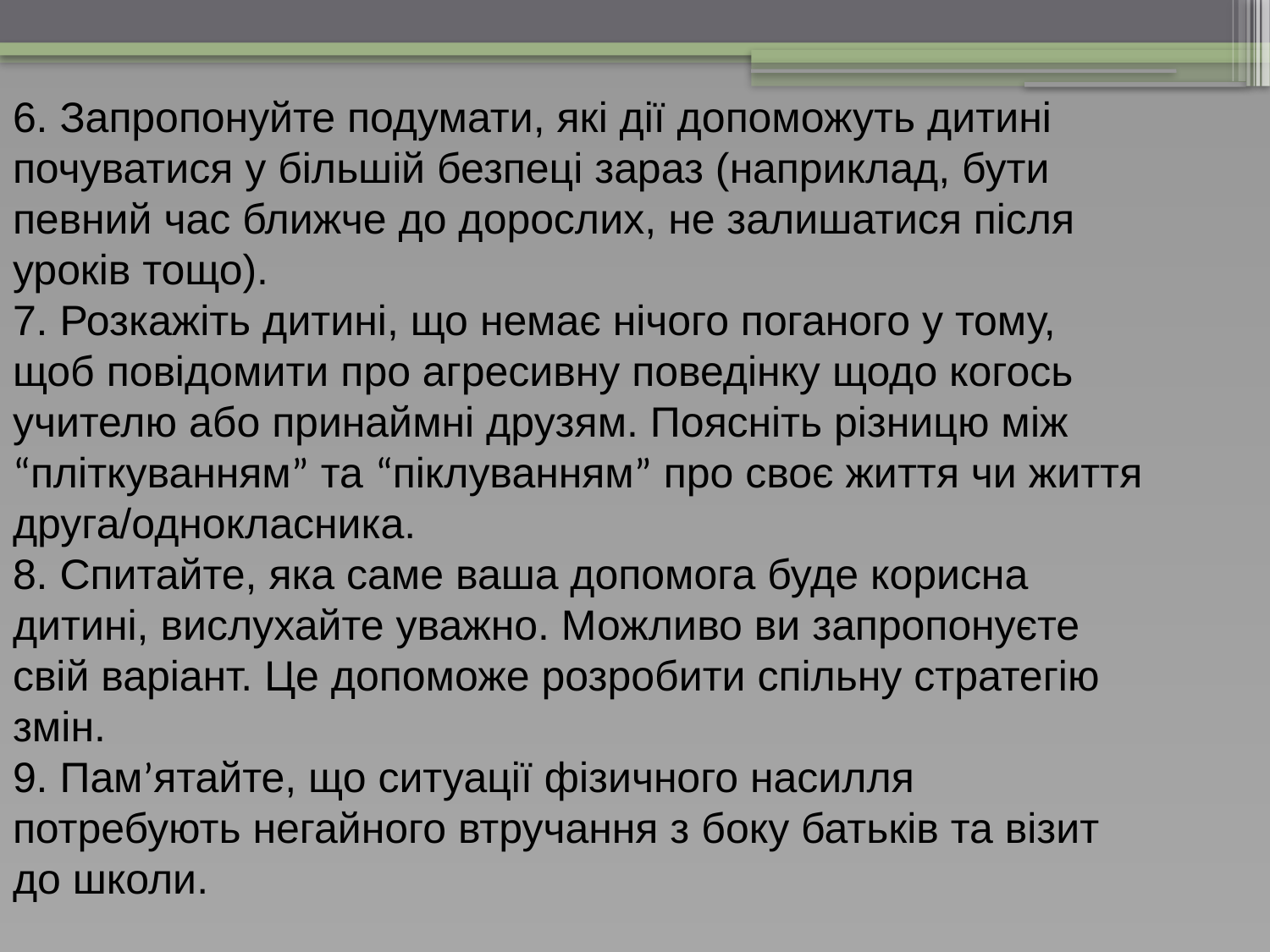

6. Запропонуйте подумати, які дії допоможуть дитині почуватися у більшій безпеці зараз (наприклад, бути певний час ближче до дорослих, не залишатися після уроків тощо).
7. Розкажіть дитині, що немає нічого поганого у тому, щоб повідомити про агресивну поведінку щодо когось учителю або принаймні друзям. Поясніть різницю між “пліткуванням” та “піклуванням” про своє життя чи життя друга/однокласника.
8. Спитайте, яка саме ваша допомога буде корисна дитині, вислухайте уважно. Можливо ви запропонуєте свій варіант. Це допоможе розробити спільну стратегію змін.
9. Пам’ятайте, що ситуації фізичного насилля потребують негайного втручання з боку батьків та візит до школи.